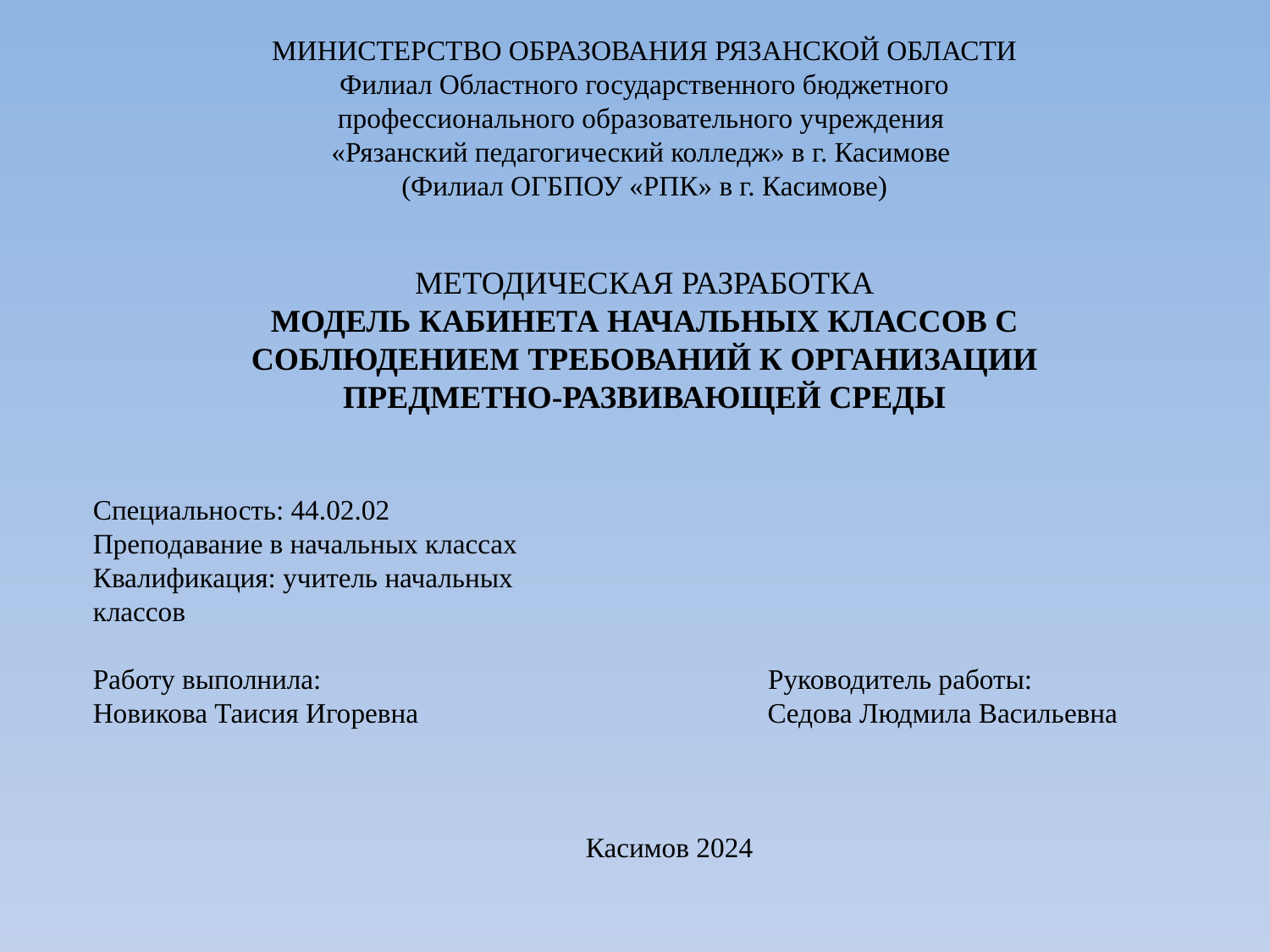

МИНИСТЕРСТВО ОБРАЗОВАНИЯ РЯЗАНСКОЙ ОБЛАСТИ
Филиал Областного государственного бюджетного профессионального образовательного учреждения
«Рязанский педагогический колледж» в г. Касимове
(Филиал ОГБПОУ «РПК» в г. Касимове)

МЕТОДИЧЕСКАЯ РАЗРАБОТКА
МОДЕЛЬ КАБИНЕТА НАЧАЛЬНЫХ КЛАССОВ С СОБЛЮДЕНИЕМ ТРЕБОВАНИЙ К ОРГАНИЗАЦИИ ПРЕДМЕТНО-РАЗВИВАЮЩЕЙ СРЕДЫ

Специальность: 44.02.02
Преподавание в начальных классах
Квалификация: учитель начальных
классов

Работу выполнила:                                                                Руководитель работы:
Новикова Таисия Игоревна                                                  Седова Людмила Васильевна

Касимов 2024